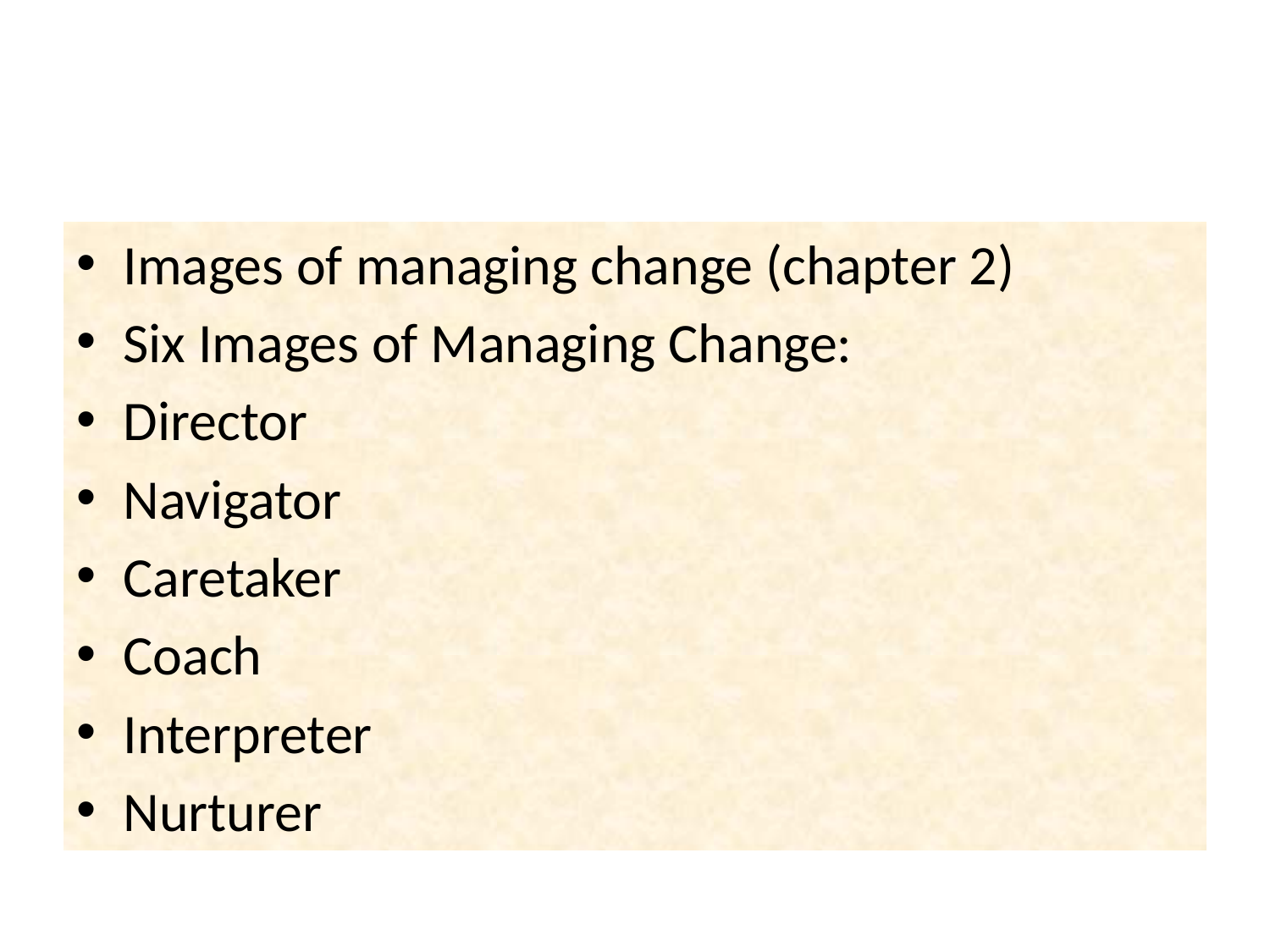

#
Images of managing change (chapter 2)
Six Images of Managing Change:
Director
Navigator
Caretaker
Coach
Interpreter
Nurturer